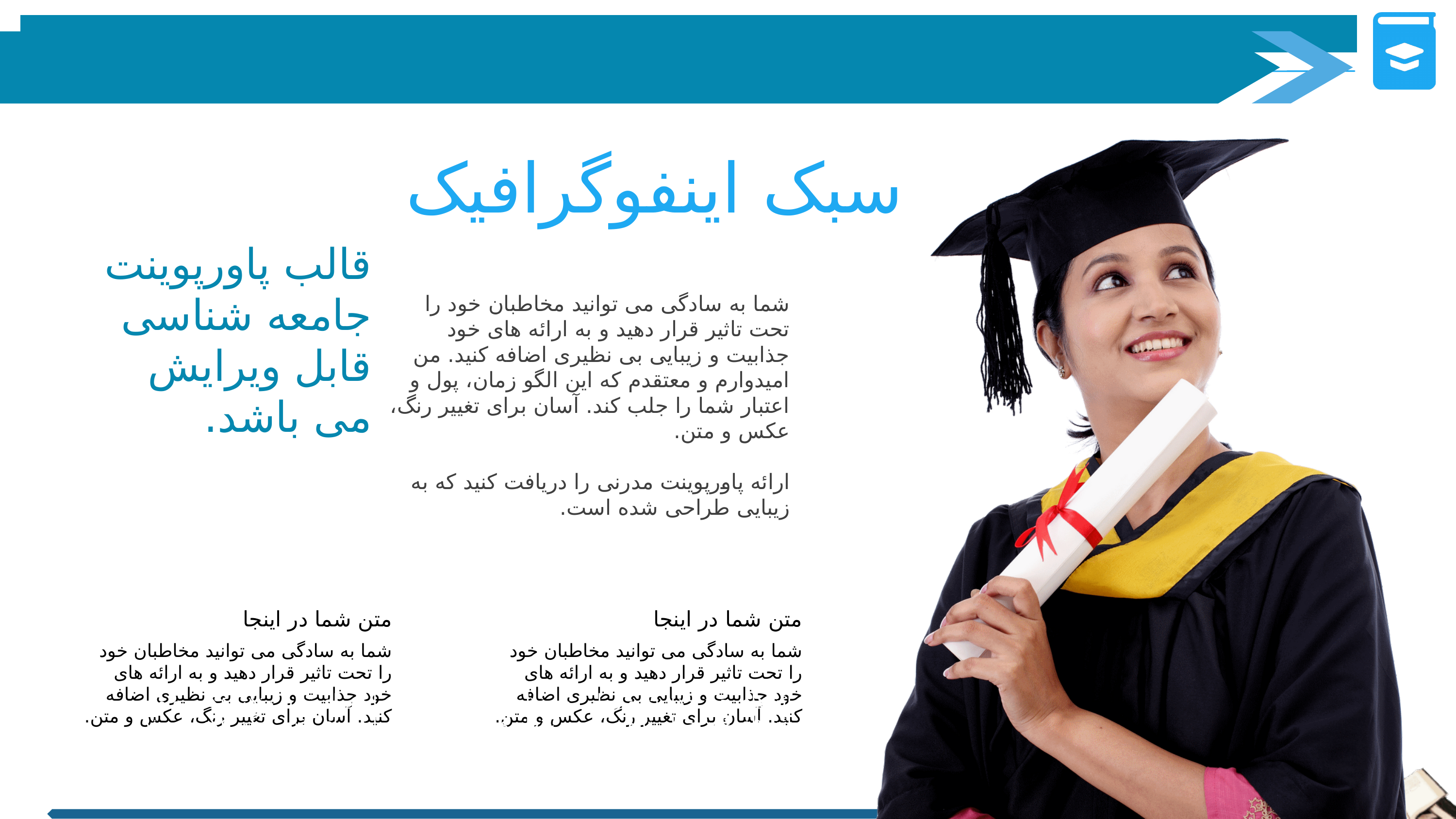

سبک اینفوگرافیک

قالب پاورپوینت
جامعه شناسی
قابل ویرایش می باشد.
شما به سادگی می توانید مخاطبان خود را تحت تاثیر قرار دهید و به ارائه های خود جذابیت و زیبایی بی نظیری اضافه کنید. من امیدوارم و معتقدم که این الگو زمان، پول و اعتبار شما را جلب کند. آسان برای تغییر رنگ، عکس و متن.

ارائه پاورپوینت مدرنی را دریافت کنید که به زیبایی طراحی شده است.
متن شما در اینجا
متن شما در اینجا
شما به سادگی می توانید مخاطبان خود را تحت تاثیر قرار دهید و به ارائه های خود جذابیت و زیبایی بی نظیری اضافه کنید. آسان برای تغییر رنگ، عکس و متن.
شما به سادگی می توانید مخاطبان خود را تحت تاثیر قرار دهید و به ارائه های خود جذابیت و زیبایی بی نظیری اضافه کنید. آسان برای تغییر رنگ، عکس و متن.

شما به سادگی می توانید مخاطبان خود را تحت تاثیر قرار دهید و به ارائه های خود جذابیت و زیبایی بی نظیری اضافه کنید. آسان برای تغییر رنگ، عکس و متن. شما به سادگی می توانید مخاطبان خود را تحت تاثیر قرار دهید و به ارائه های خود جذابیت و زیبایی بی نظیری اضافه کنید. آسان برای تغییر رنگ، عکس و متن شما به سادگی می توانید مخاطبان خود را تحت تاثیر قرار دهید و یک زینگ و جذابیت منحصر به فرد به ارائه های خود اضافه کنید. آسان برای تغییر رنگ، عکس و متن. شما به سادگی می توانید مخاطبان خود را تحت تاثیر قرار دهید و به ارائه های خود جذابیت و زیبایی بی نظیری اضافه کنید. آسان برای تغییر رنگ، عکس و متن.